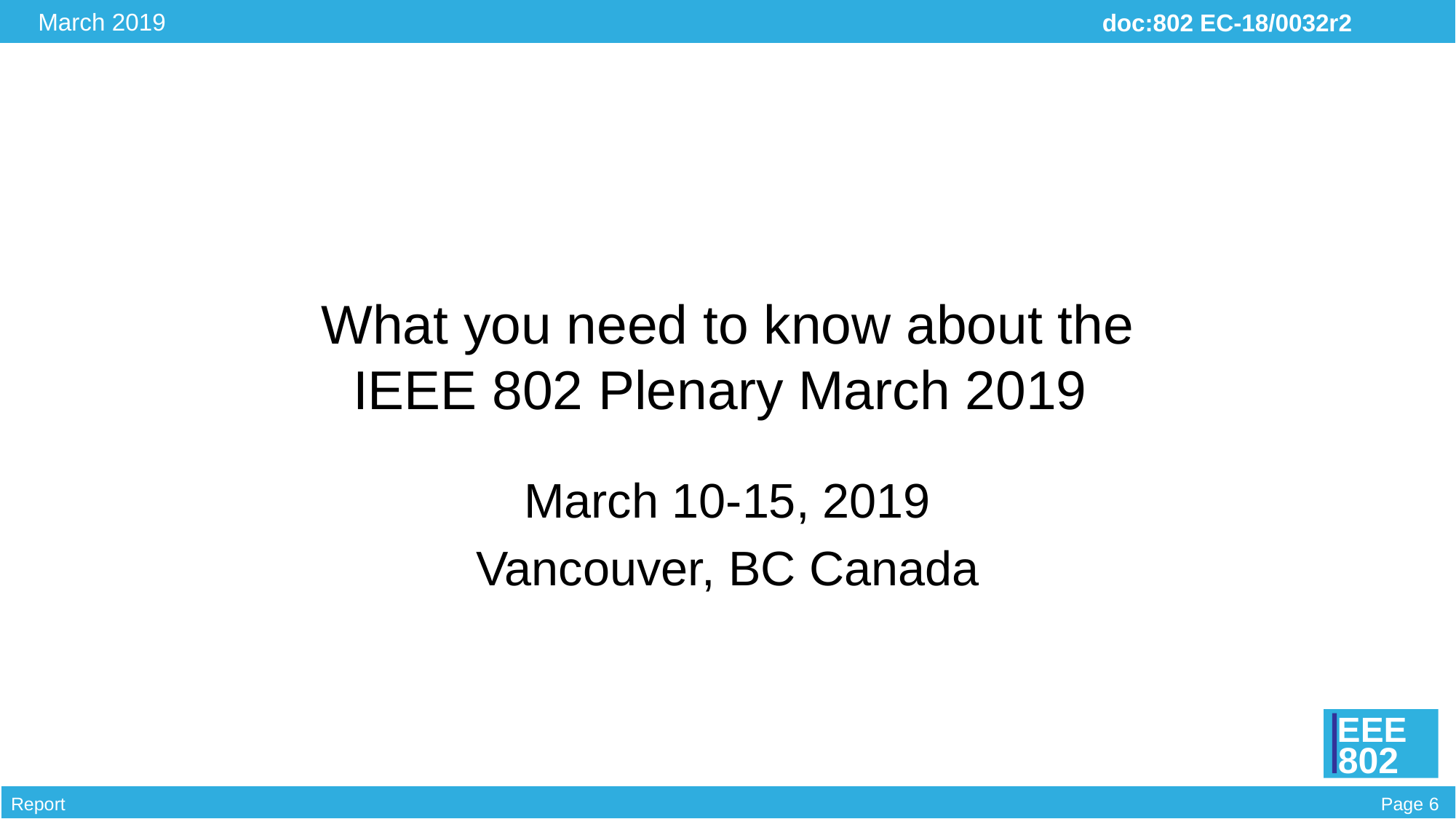

# What you need to know about the IEEE 802 Plenary March 2019
March 10-15, 2019
Vancouver, BC Canada